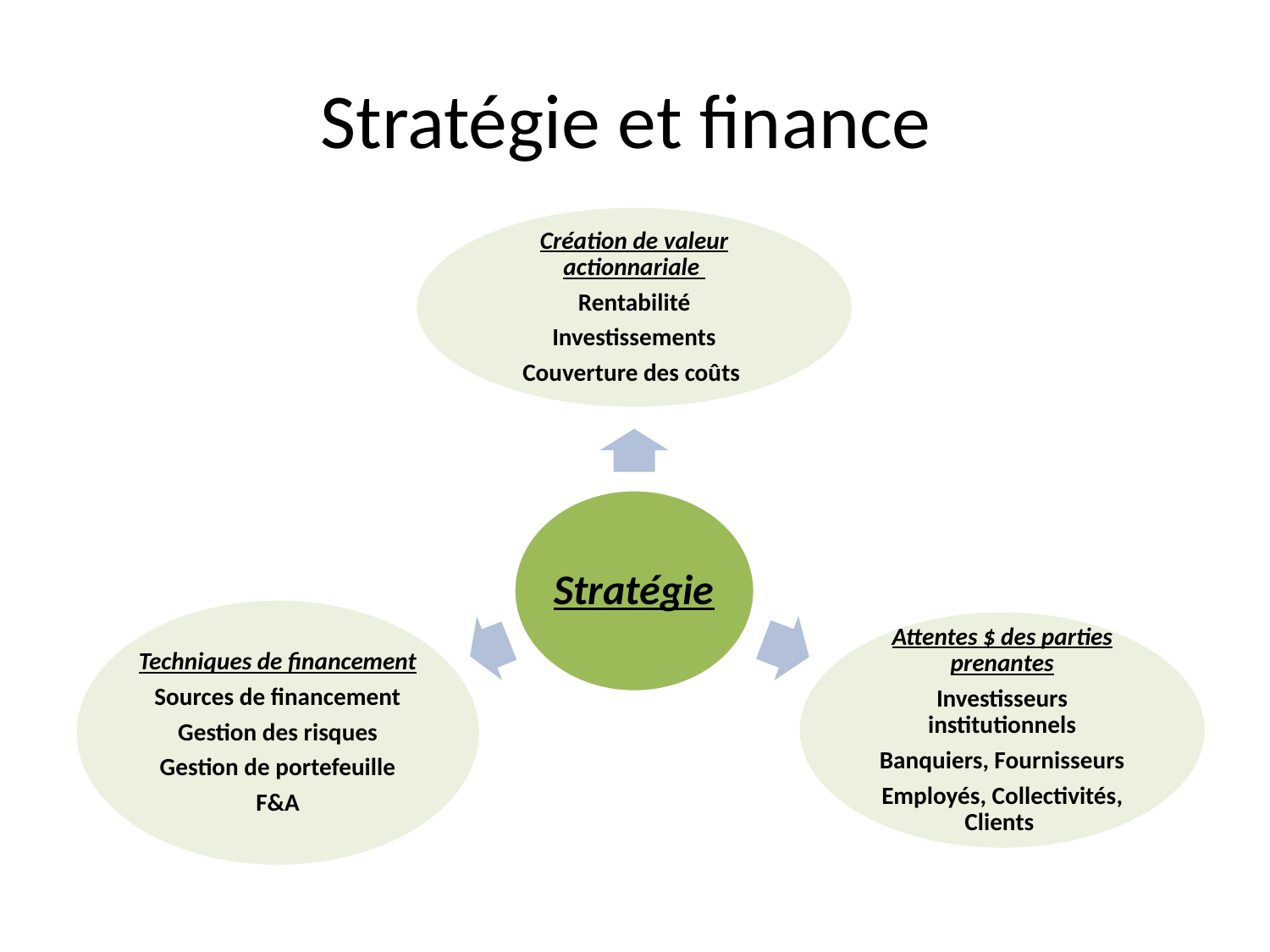

# Stratégie et finance
Stratégie

Création de valeur actionnariale
Rentabilité
Investissements
Couverture des coûts

Attentes $ des parties prenantes
Investisseurs institutionnels
Banquiers, Fournisseurs
Employés, Collectivités, Clients

Techniques de financement
Sources de financement
Gestion des risques
Gestion de portefeuille
F&A